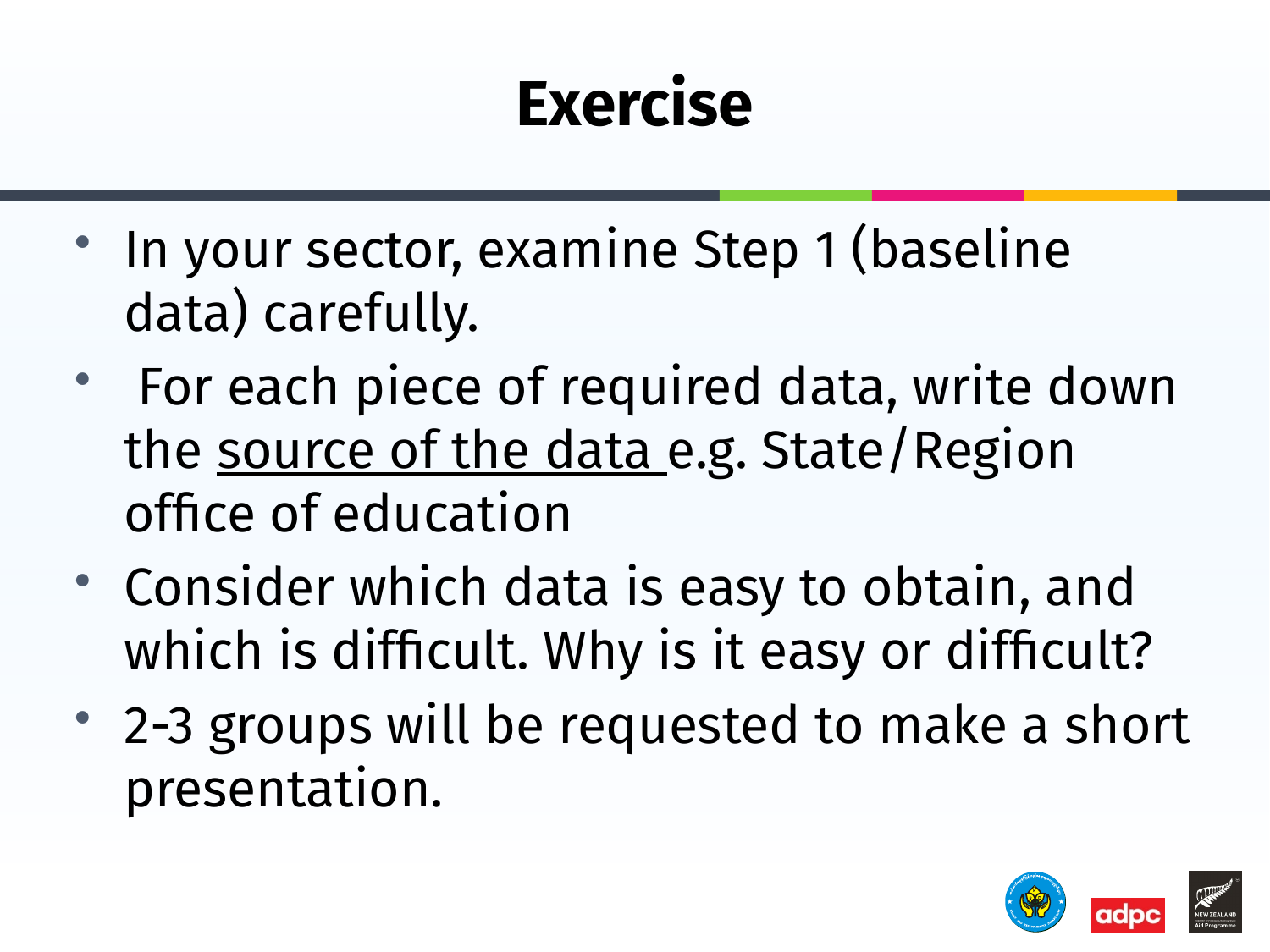

# Exercise
In your sector, examine Step 1 (baseline data) carefully.
 For each piece of required data, write down the source of the data e.g. State/Region office of education
Consider which data is easy to obtain, and which is difficult. Why is it easy or difficult?
2-3 groups will be requested to make a short presentation.